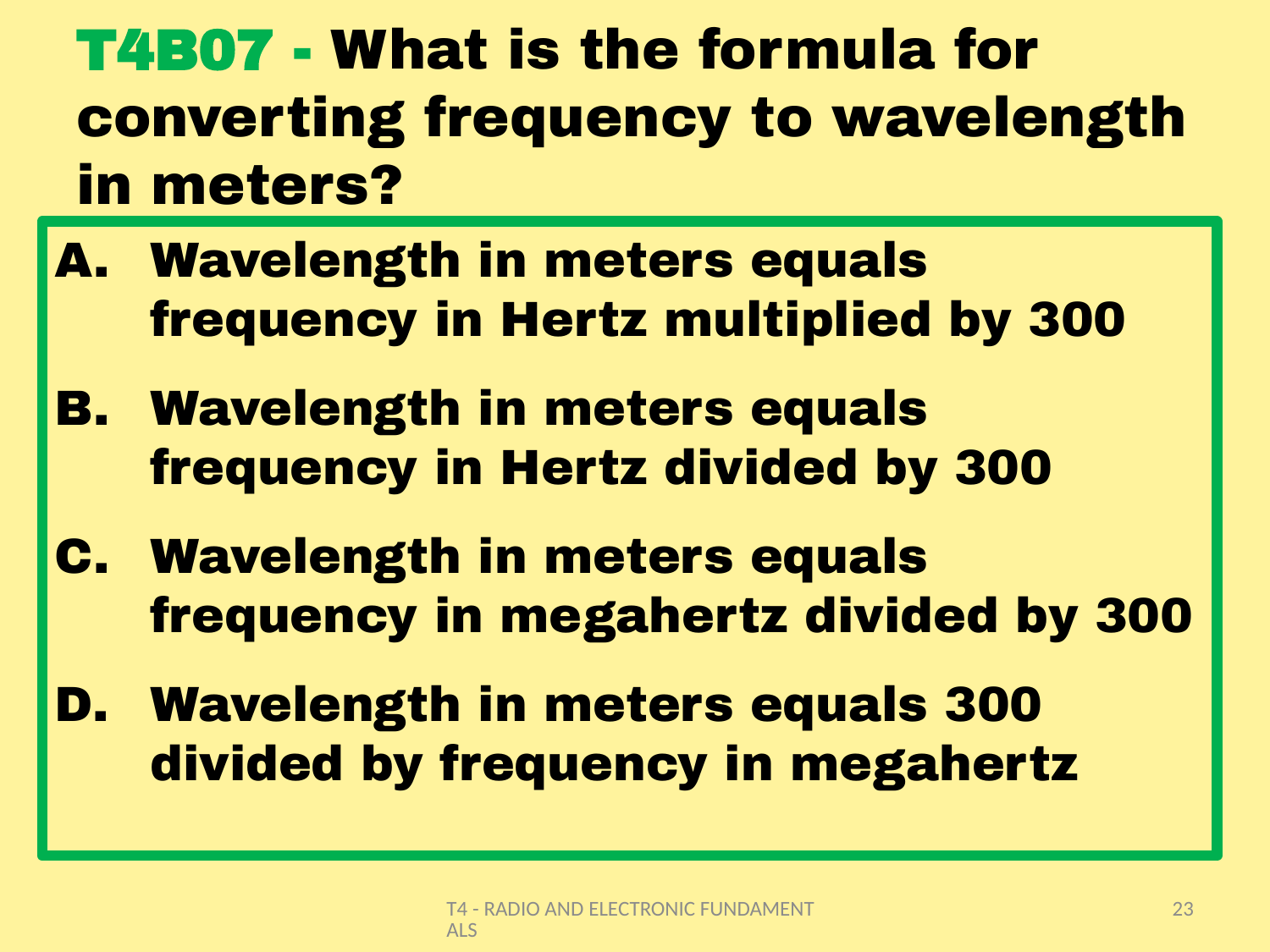

# T4B07 - What is the formula for converting frequency to wavelength in meters?
Wavelength in meters equals frequency in Hertz multiplied by 300

Wavelength in meters equals frequency in Hertz divided by 300

Wavelength in meters equals frequency in megahertz divided by 300

Wavelength in meters equals 300 divided by frequency in megahertz

T4 - RADIO AND ELECTRONIC FUNDAMENTALS
23